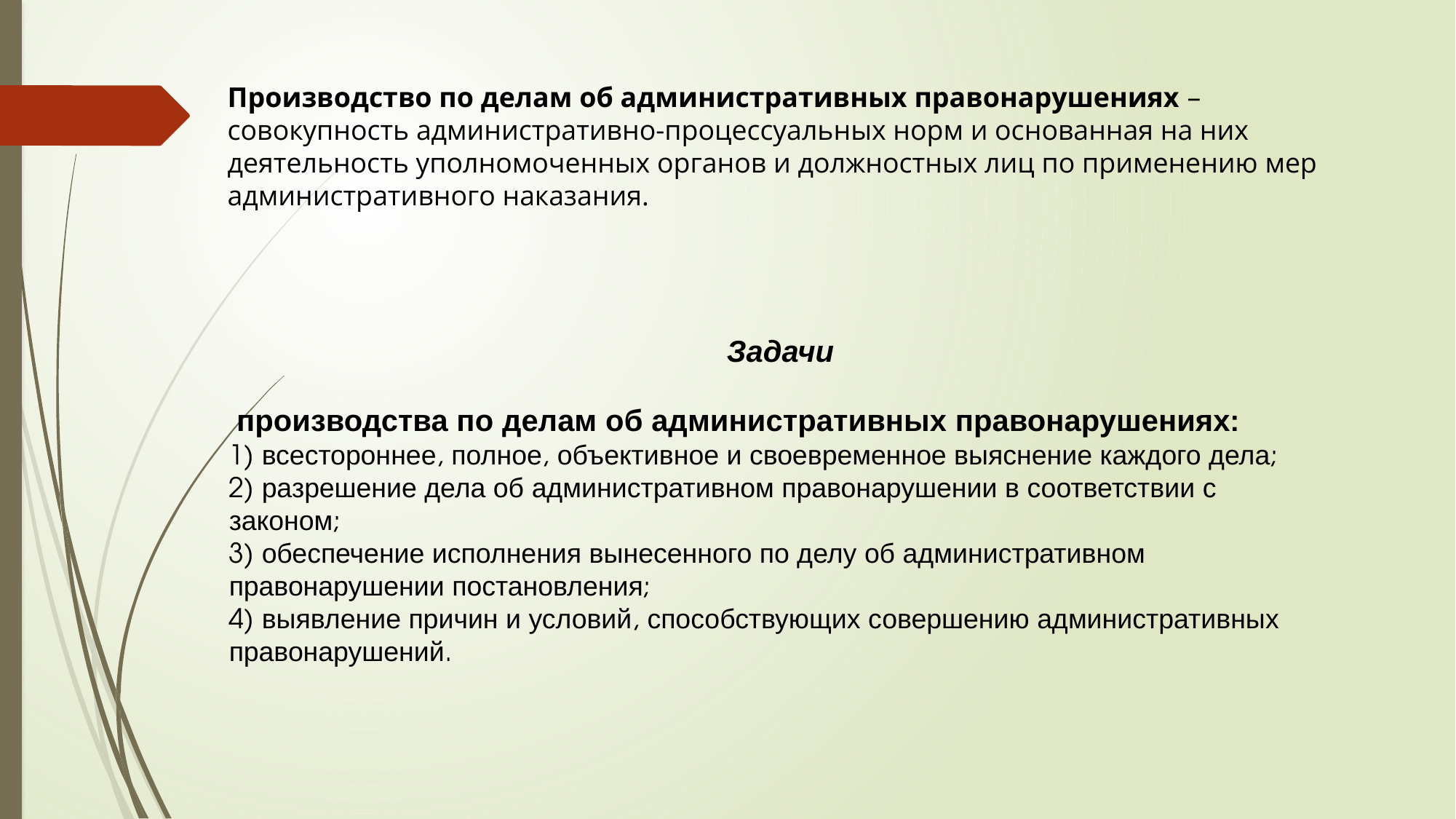

# Производство по делам об административных правонарушениях – совокупность административно-процессуальных норм и основанная на них деятельность уполномоченных органов и должностных лиц по применению мер административного наказания.
Задачи

 производства по делам об административных правонарушениях:
1) всестороннее, полное, объективное и своевременное выяснение каждого дела;
2) разрешение дела об административном правонарушении в соответствии с законом;
3) обеспечение исполнения вынесенного по делу об административном правонарушении постановления;
4) выявление причин и условий, способствующих совершению административных правонарушений.